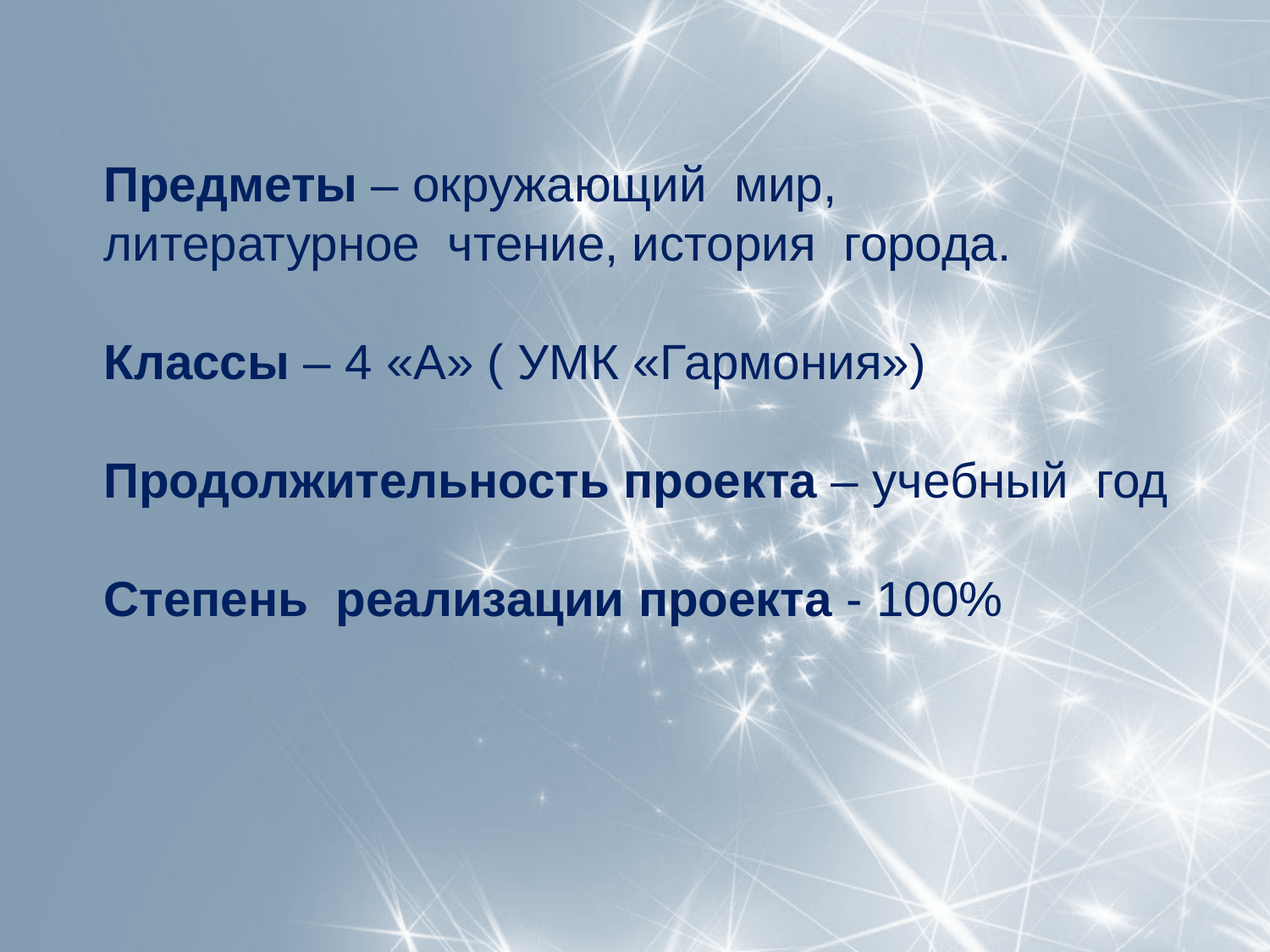

Предметы – окружающий  мир,
литературное  чтение, история  города.

Классы – 4 «А» ( УМК «Гармония»)

Продолжительность проекта – учебный  год

Степень  реализации проекта - 100%